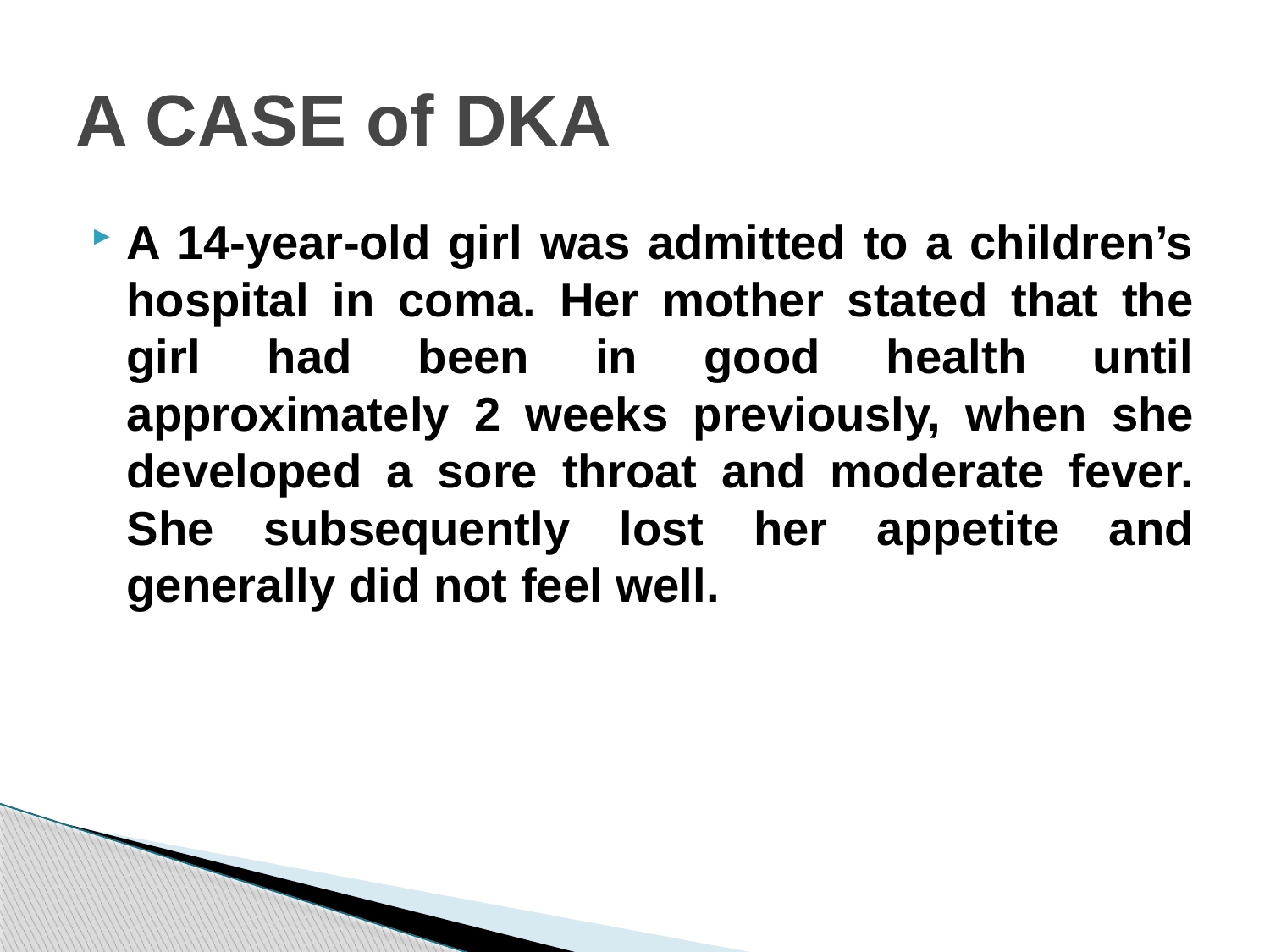

# A CASE of DKA
A 14-year-old girl was admitted to a children’s hospital in coma. Her mother stated that the girl had been in good health until approximately 2 weeks previously, when she developed a sore throat and moderate fever. She subsequently lost her appetite and generally did not feel well.